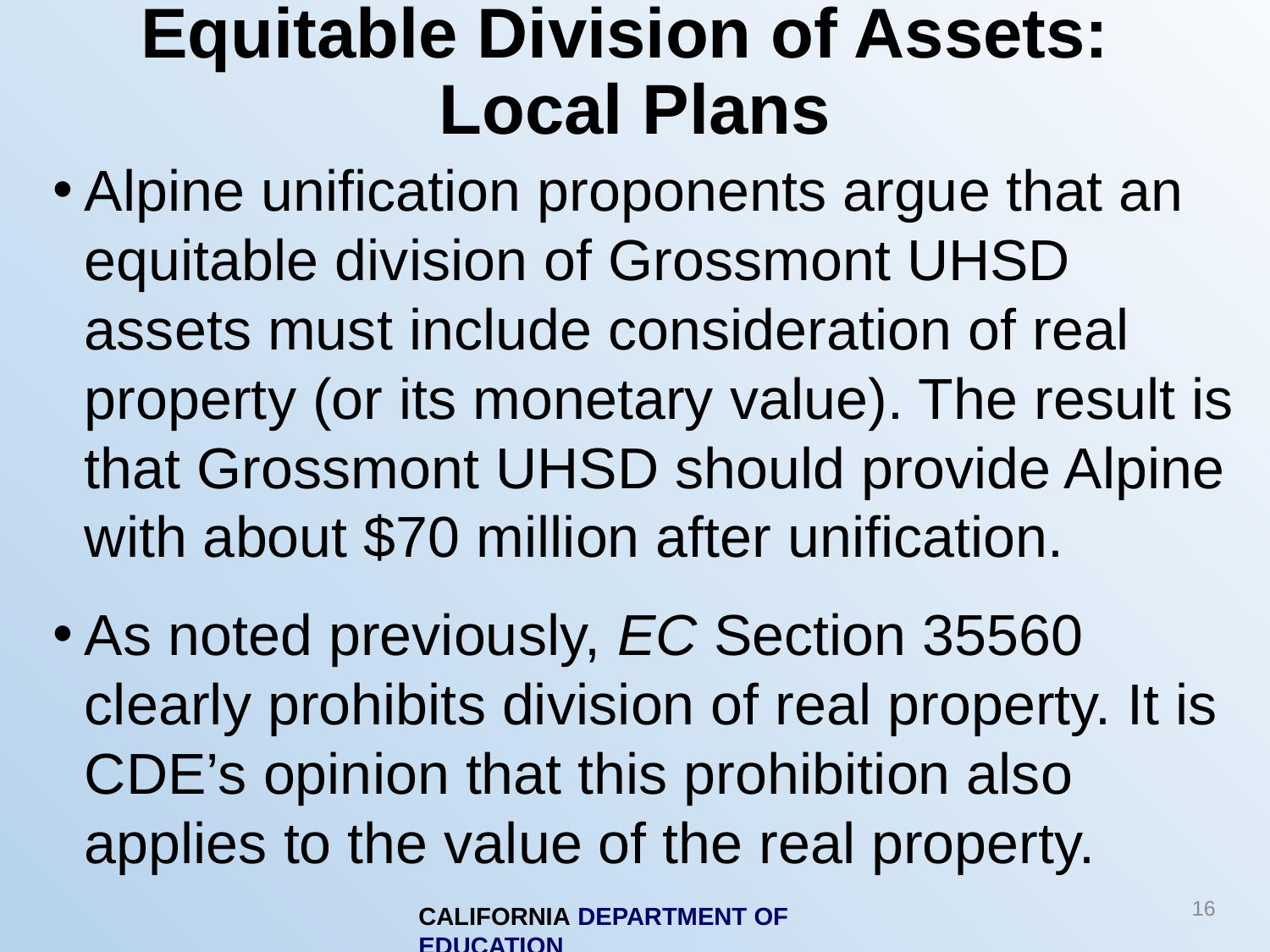

# Equitable Division of Assets: Local Plans
Alpine unification proponents argue that an equitable division of Grossmont UHSD assets must include consideration of real property (or its monetary value). The result is that Grossmont UHSD should provide Alpine with about $70 million after unification.
As noted previously, EC Section 35560 clearly prohibits division of real property. It is CDE’s opinion that this prohibition also applies to the value of the real property.
16